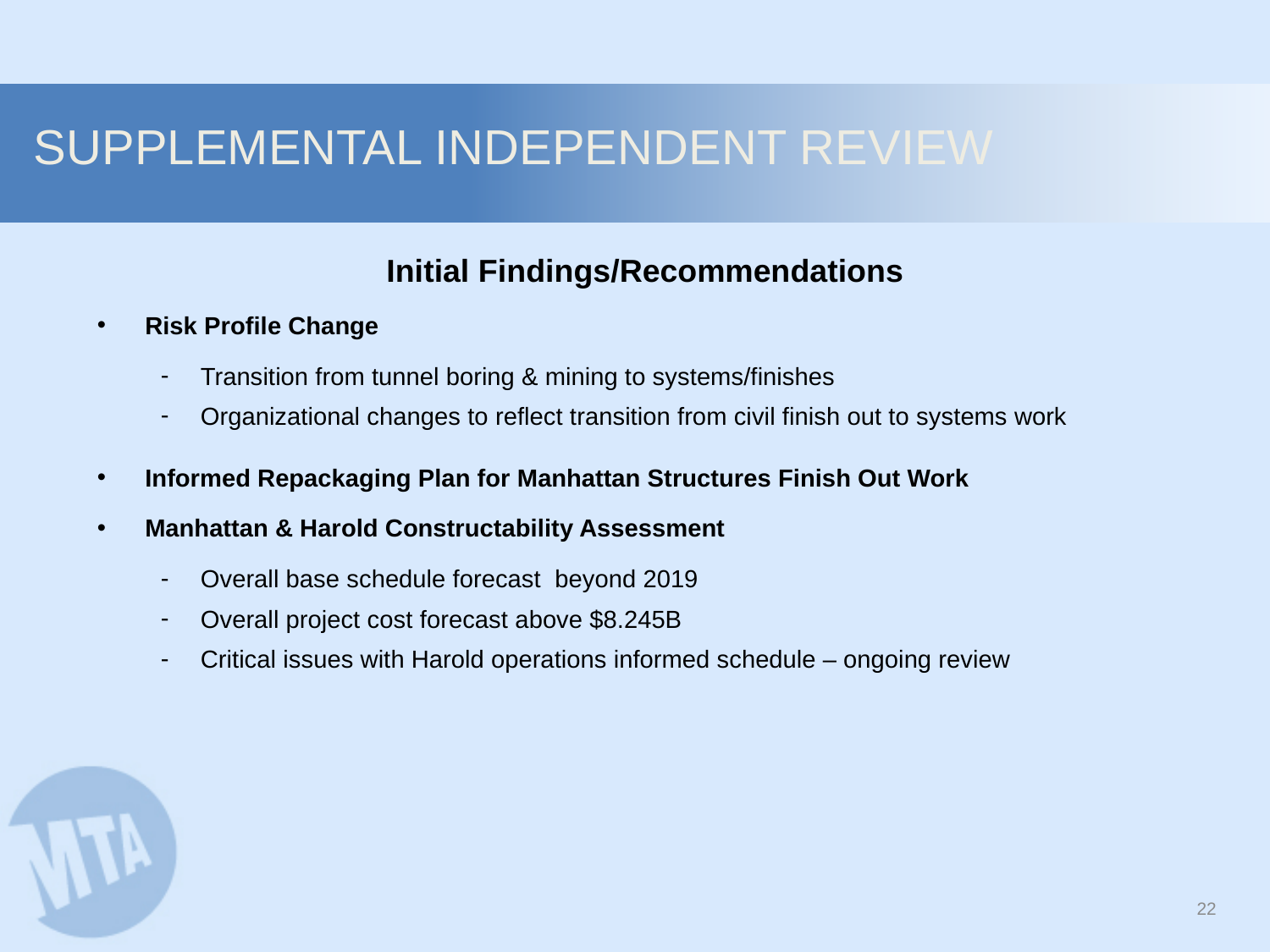

# Supplemental Independent Review
Initial Findings/Recommendations
Risk Profile Change
Transition from tunnel boring & mining to systems/finishes
Organizational changes to reflect transition from civil finish out to systems work
Informed Repackaging Plan for Manhattan Structures Finish Out Work
Manhattan & Harold Constructability Assessment
Overall base schedule forecast  beyond 2019
Overall project cost forecast above $8.245B
Critical issues with Harold operations informed schedule – ongoing review

22